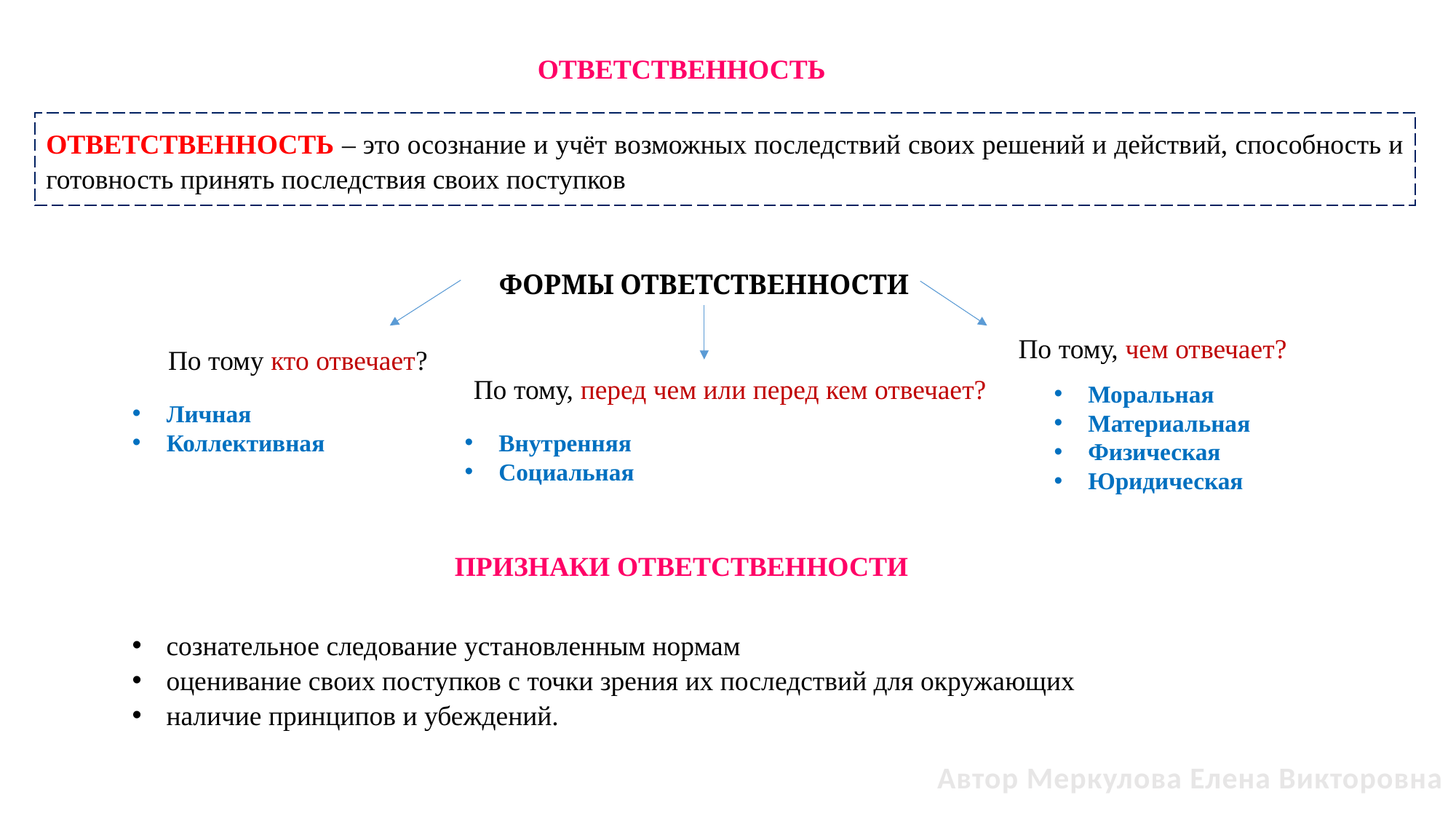

ОТВЕТСТВЕННОСТЬ
ОТВЕТСТВЕННОСТЬ – это осознание и учёт возможных последствий своих решений и действий, способность и готовность принять последствия своих поступков
ФОРМЫ ОТВЕТСТВЕННОСТИ
По тому, чем отвечает?
По тому кто отвечает?
По тому, перед чем или перед кем отвечает?
Моральная
Материальная
Физическая
Юридическая
Личная
Коллективная
Внутренняя
Социальная
ПРИЗНАКИ ОТВЕТСТВЕННОСТИ
сознательное следование установленным нормам
оценивание своих поступков с точки зрения их последствий для окружающих
наличие принципов и убеждений.
Автор Меркулова Елена Викторовна